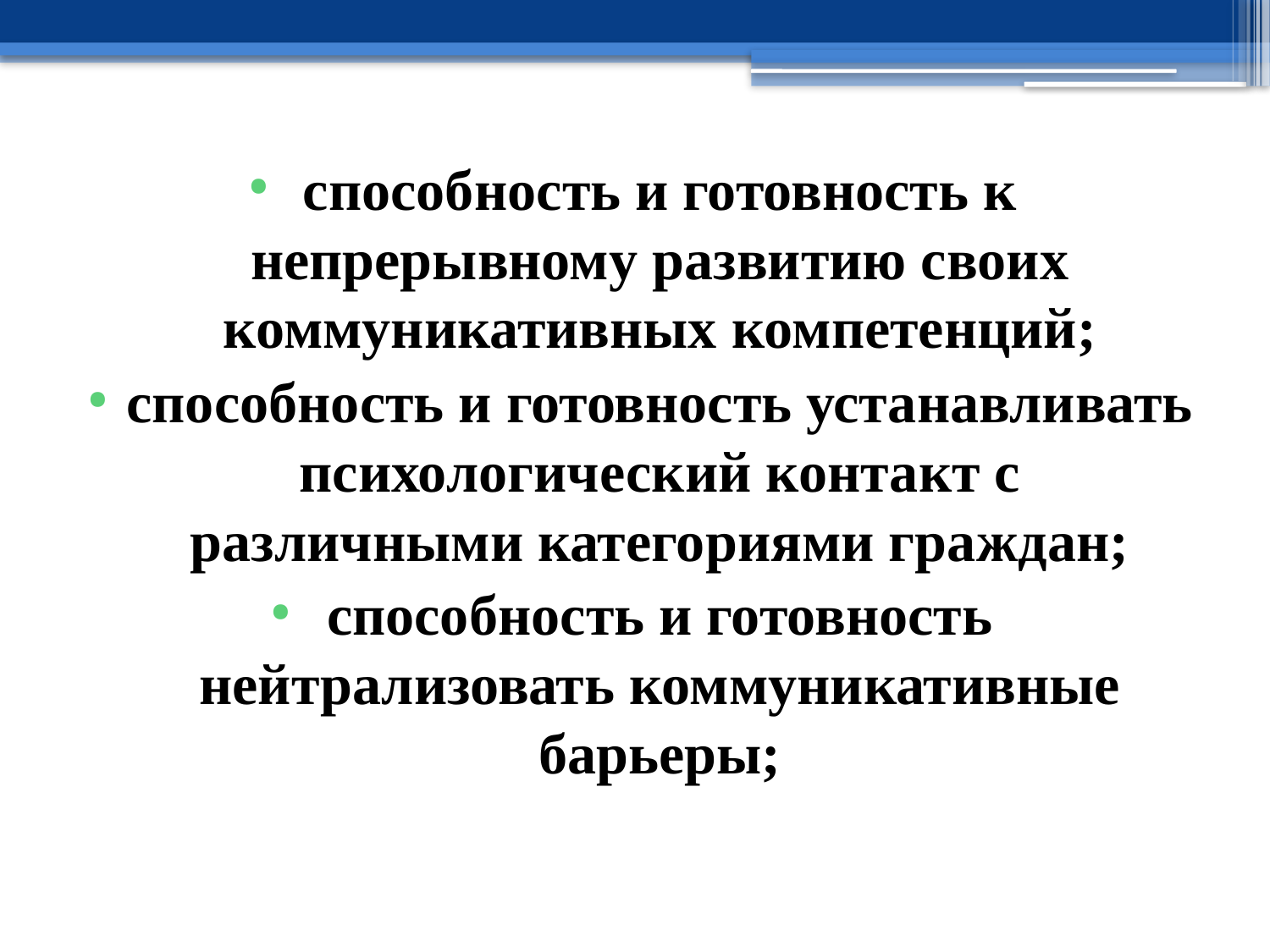

способность и готовность к непрерывному развитию своих коммуникативных компетенций;
способность и готовность устанавливать психологический контакт с различными категориями граждан;
способность и готовность нейтрализовать коммуникативные барьеры;

#